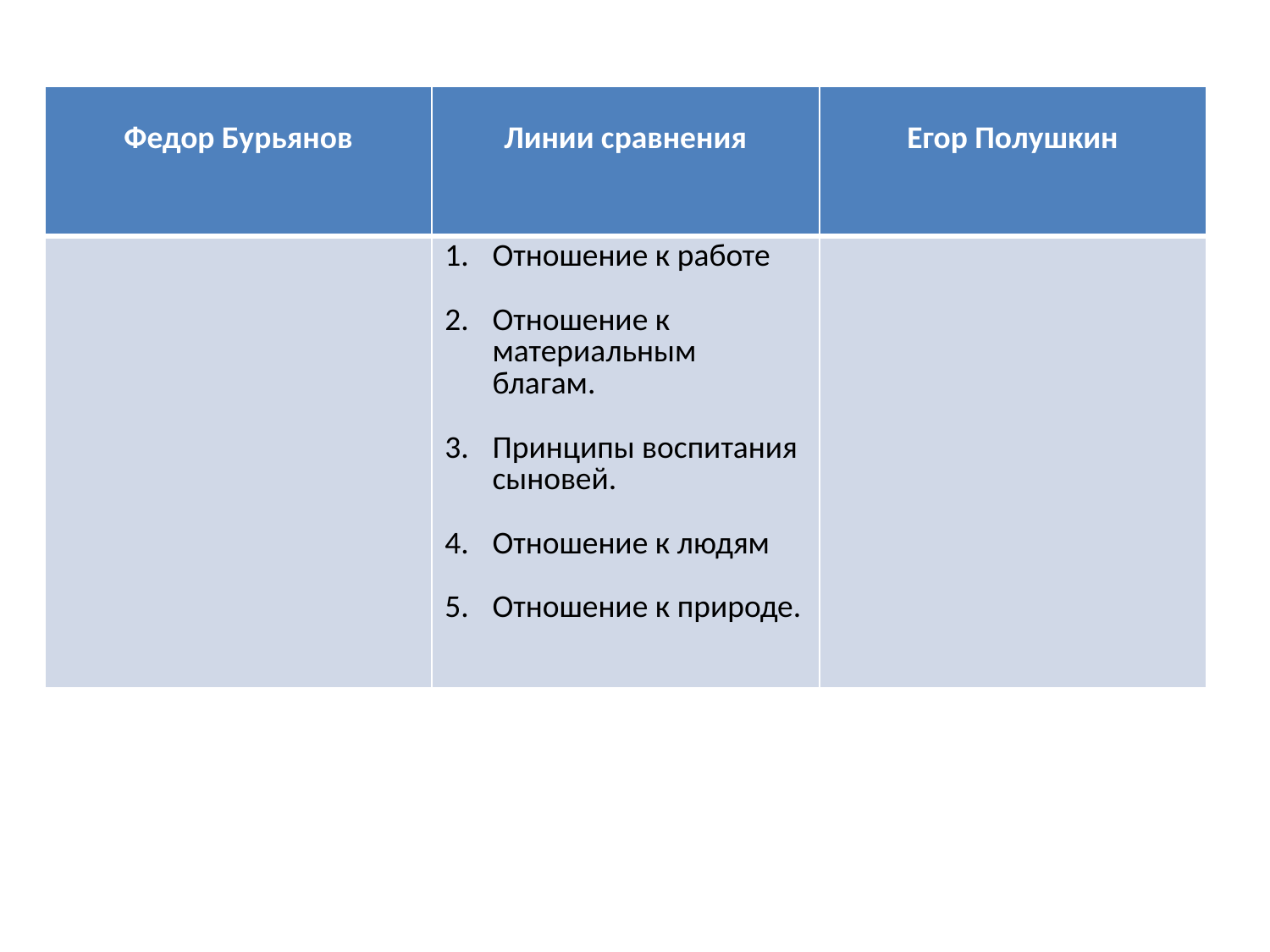

#
| Федор Бурьянов | Линии сравнения | Егор Полушкин |
| --- | --- | --- |
|  | Отношение к работе Отношение к материальным благам. Принципы воспитания сыновей. Отношение к людям Отношение к природе. |  |